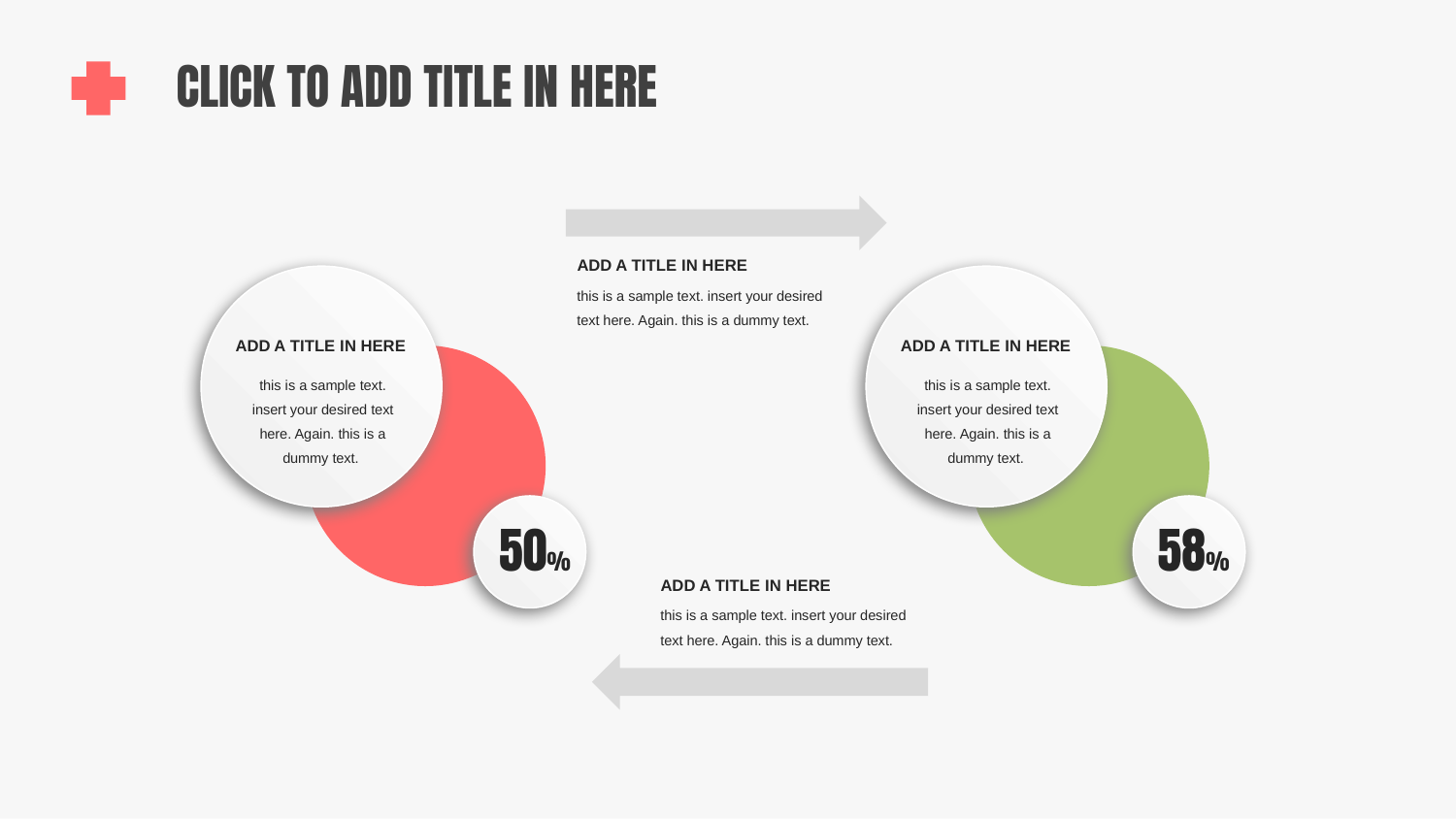

ADD A TITLE IN HERE
this is a sample text. insert your desired text here. Again. this is a dummy text.

ADD A TITLE IN HERE
this is a sample text. insert your desired text here. Again. this is a dummy text.

ADD A TITLE IN HERE
this is a sample text. insert your desired text here. Again. this is a dummy text.

50%

58%
ADD A TITLE IN HERE
this is a sample text. insert your desired text here. Again. this is a dummy text.